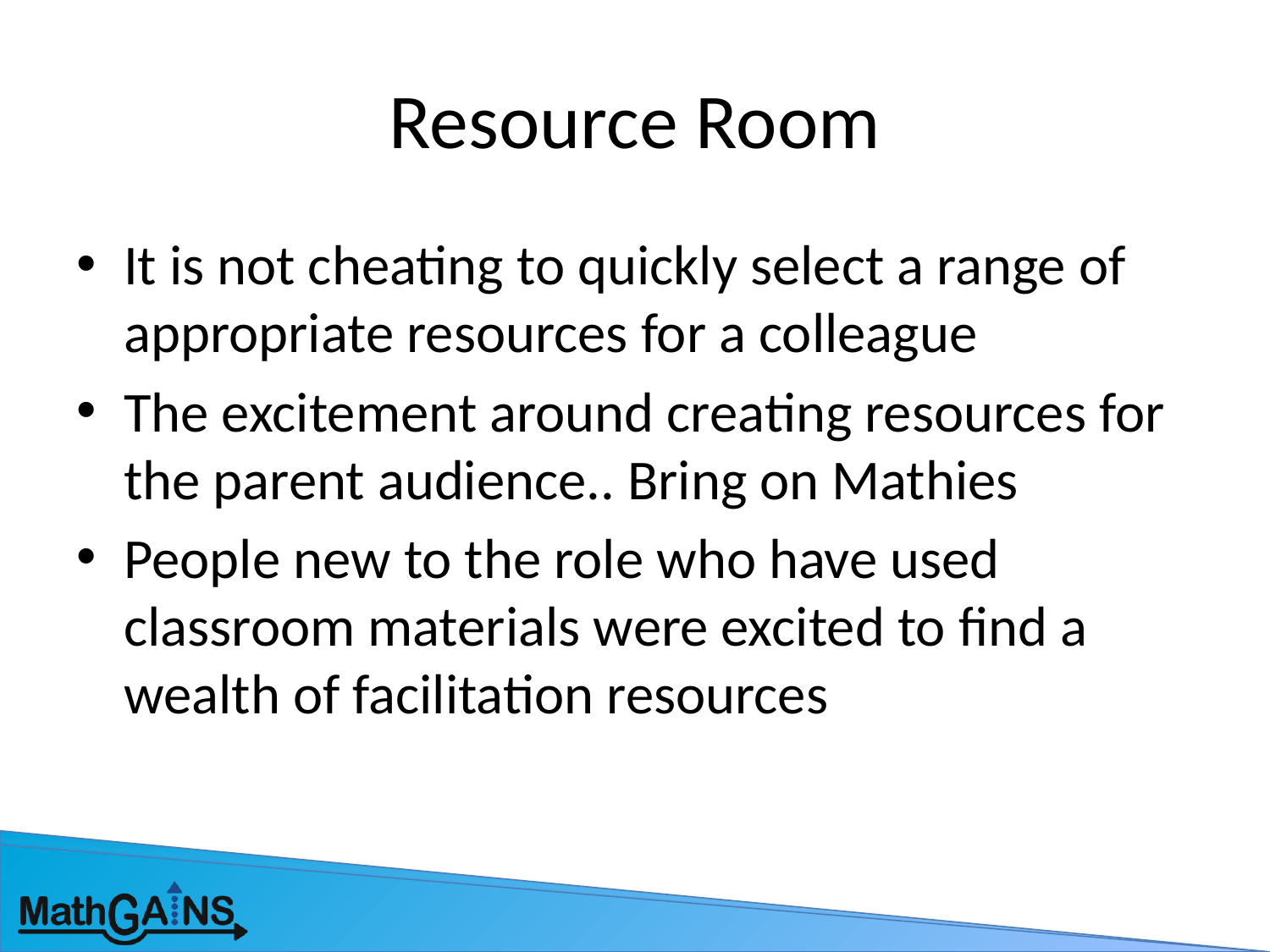

# Resource Room
It is not cheating to quickly select a range of appropriate resources for a colleague
The excitement around creating resources for the parent audience.. Bring on Mathies
People new to the role who have used classroom materials were excited to find a wealth of facilitation resources